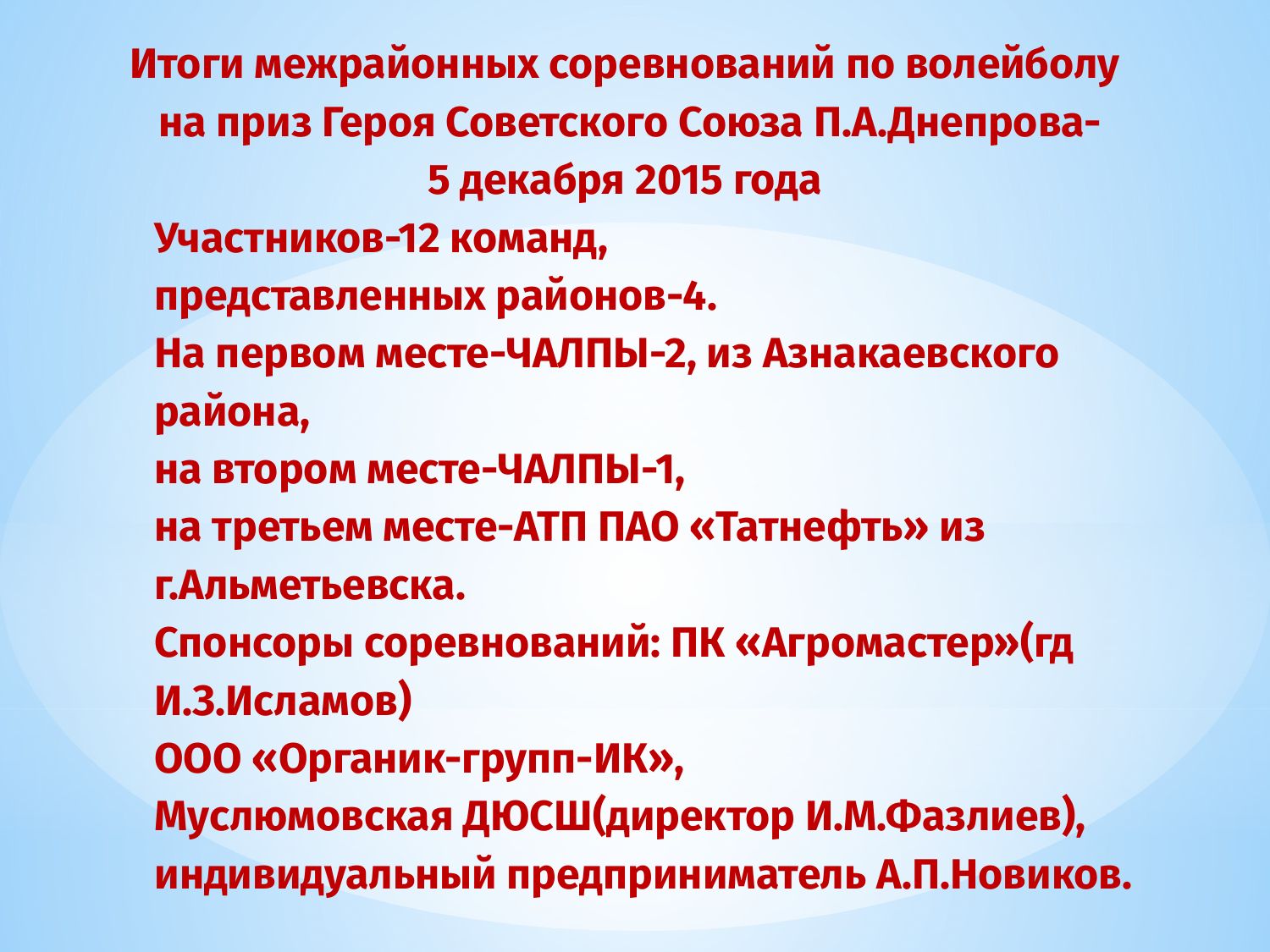

Итоги межрайонных соревнований по волейболу
 на приз Героя Советского Союза П.А.Днепрова-
5 декабря 2015 года
Участников-12 команд,
представленных районов-4.
На первом месте-ЧАЛПЫ-2, из Азнакаевского района,
на втором месте-ЧАЛПЫ-1,
на третьем месте-АТП ПАО «Татнефть» из г.Альметьевска.
Спонсоры соревнований: ПК «Агромастер»(гд И.З.Исламов)
ООО «Органик-групп-ИК»,
Муслюмовская ДЮСШ(директор И.М.Фазлиев),
индивидуальный предприниматель А.П.Новиков.